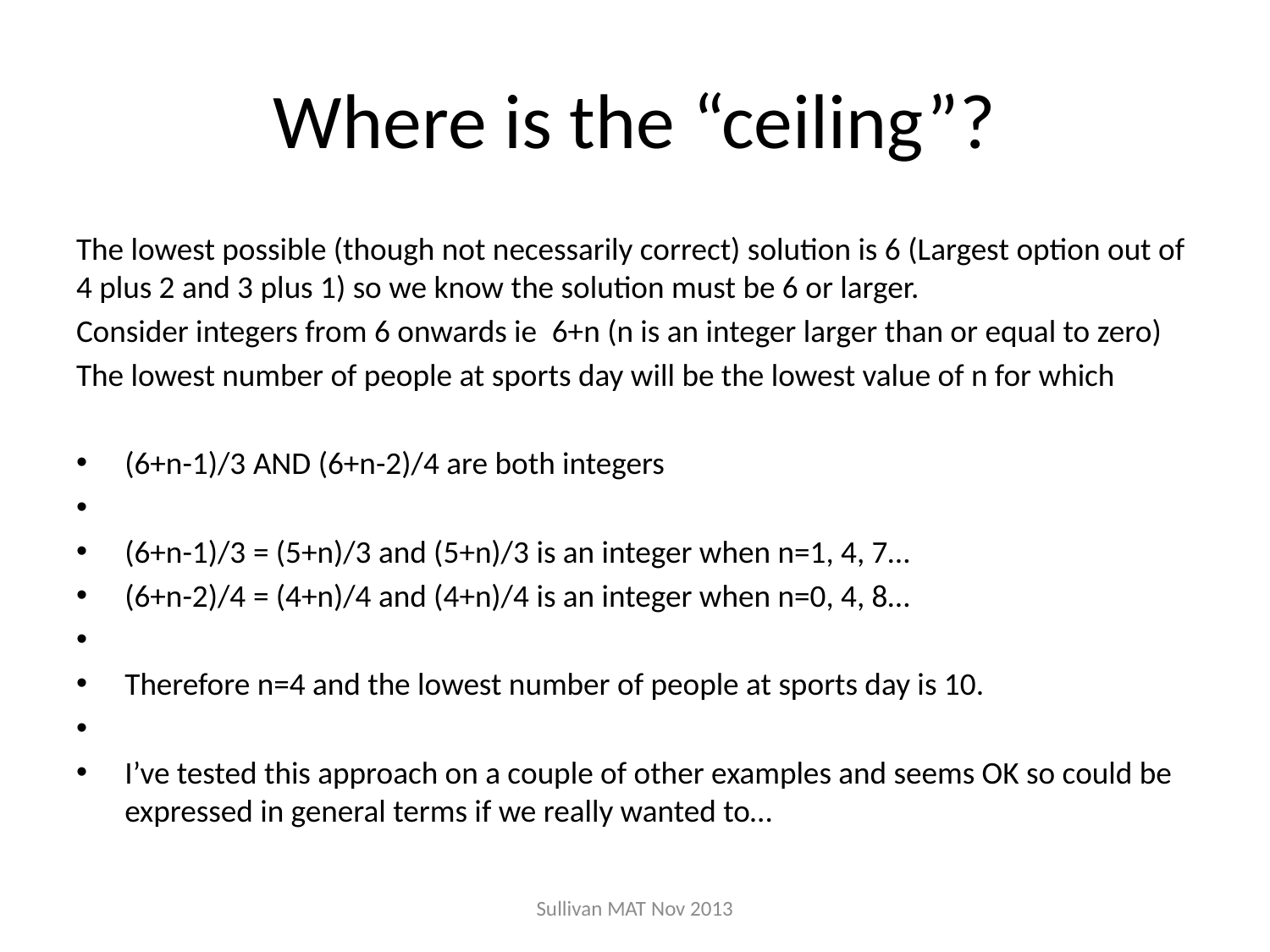

# Where is the “ceiling”?
The lowest possible (though not necessarily correct) solution is 6 (Largest option out of 4 plus 2 and 3 plus 1) so we know the solution must be 6 or larger.
Consider integers from 6 onwards ie  6+n (n is an integer larger than or equal to zero)
The lowest number of people at sports day will be the lowest value of n for which

(6+n-1)/3 AND (6+n-2)/4 are both integers

(6+n-1)/3 = (5+n)/3 and (5+n)/3 is an integer when n=1, 4, 7…
(6+n-2)/4 = (4+n)/4 and (4+n)/4 is an integer when n=0, 4, 8…

Therefore n=4 and the lowest number of people at sports day is 10.

I’ve tested this approach on a couple of other examples and seems OK so could be expressed in general terms if we really wanted to…

Sullivan MAT Nov 2013